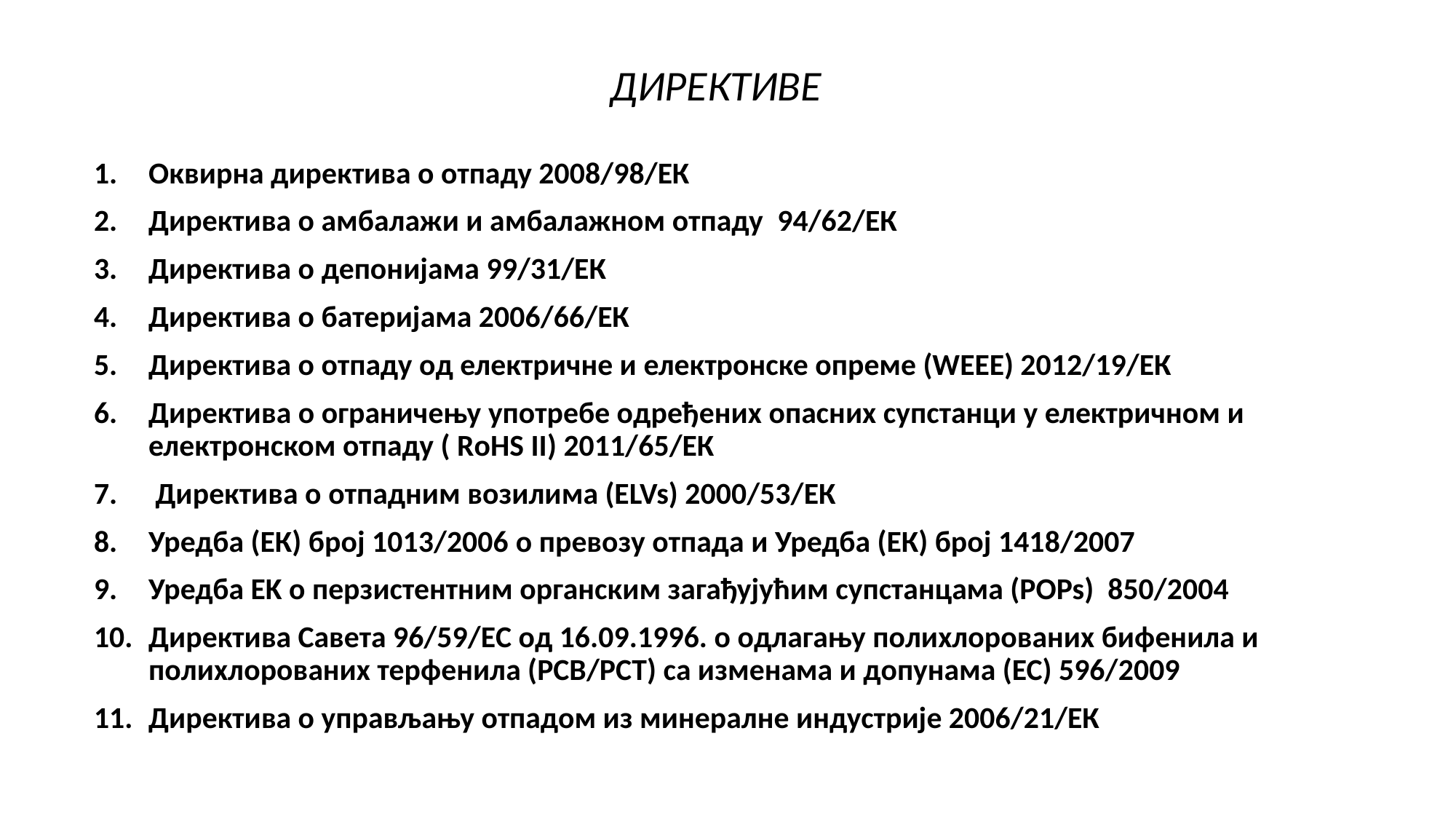

# ДИРЕКТИВЕ
Оквирна директива о отпаду 2008/98/EК
Директива о амбалажи и амбалажном отпаду  94/62/ЕК
Директива о депонијама 99/31/ЕК
Директива о батеријама 2006/66/ЕК
Директива о отпаду од електричне и електронске опреме (WEEE) 2012/19/ЕК
Директивa о ограничењу употребе одређених опасних супстанци у електричном и електронском отпаду ( RоHS II) 2011/65/ЕК
 Директива о отпадним возилима (ELVs) 2000/53/EК
Уредба (EК) број 1013/2006 о превозу отпада и Уредба (EК) број 1418/2007
Уредба EK о перзистентним органским загађујућим супстанцама (POPs)  850/2004
Директива Савета 96/59/EС од 16.09.1996. о одлагању полихлорованих бифенила и полихлорованих терфенила (PCB/PCT) са изменама и допунама (EC) 596/2009
Директива о управљању отпадом из минералне индустрије 2006/21/EК